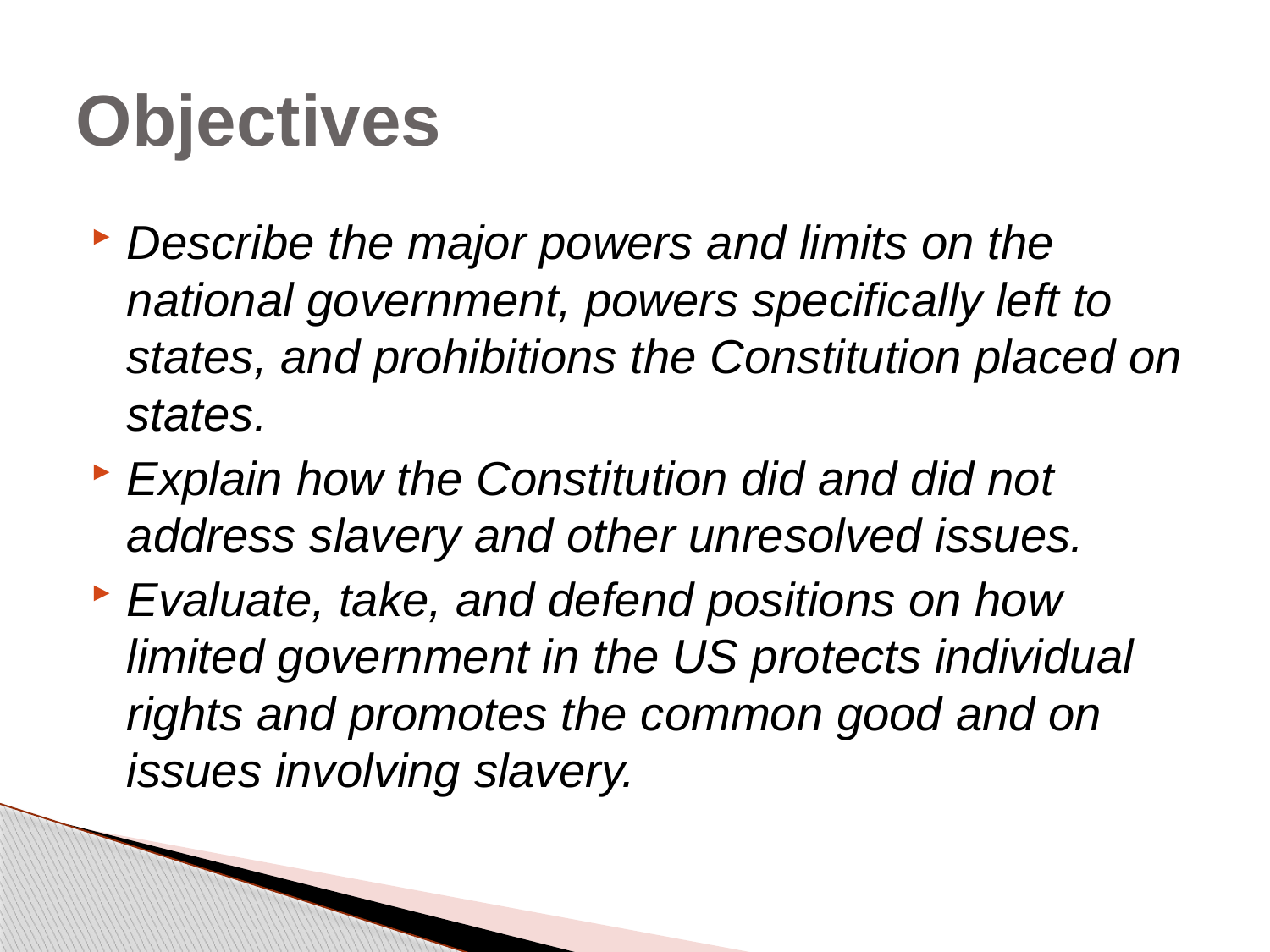

# Objectives
Describe the major powers and limits on the national government, powers specifically left to states, and prohibitions the Constitution placed on states.
Explain how the Constitution did and did not address slavery and other unresolved issues.
Evaluate, take, and defend positions on how limited government in the US protects individual rights and promotes the common good and on issues involving slavery.